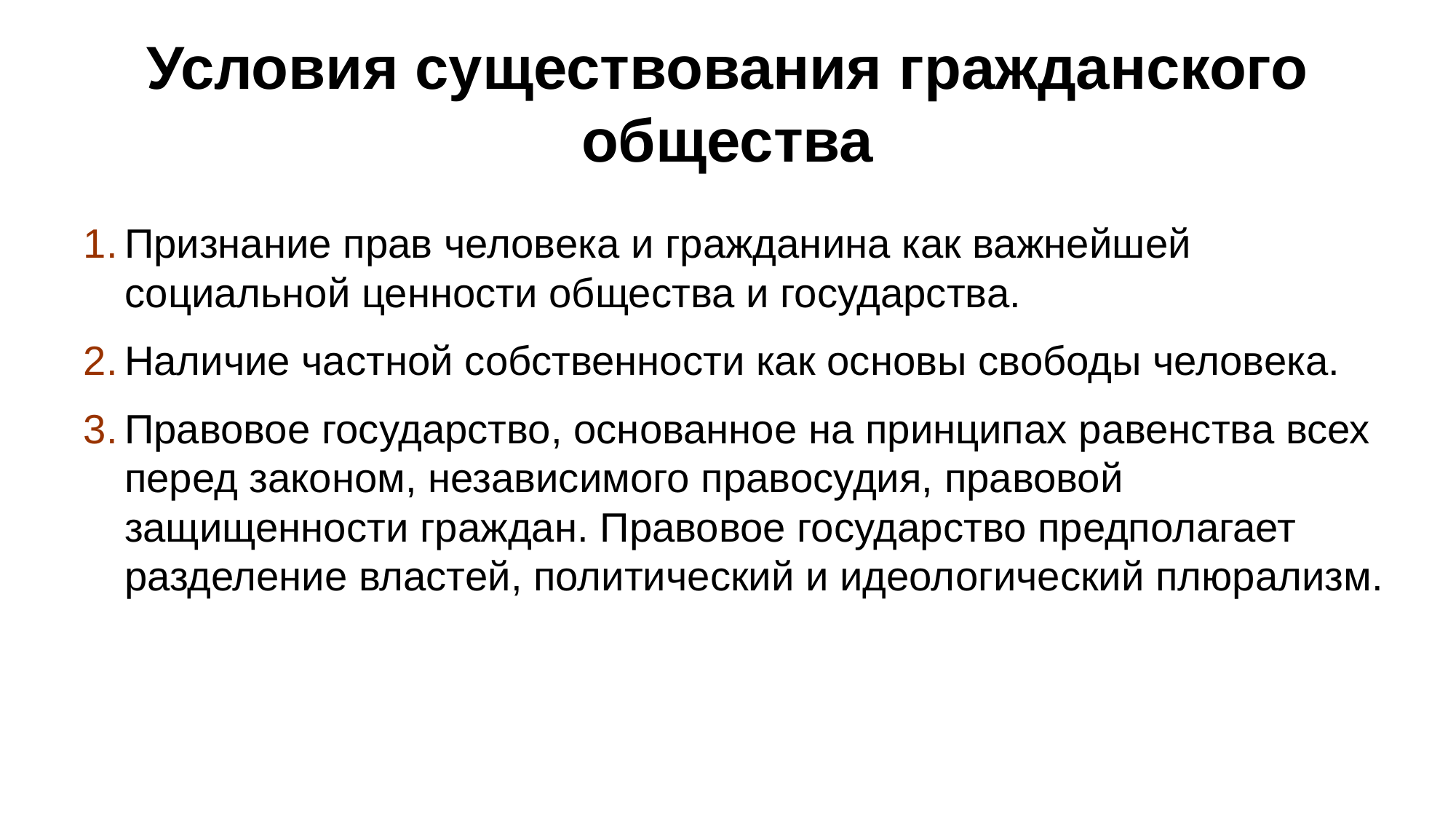

Условия существования гражданского общества
Признание прав человека и гражданина как важнейшей социальной ценности общества и государства.
Наличие частной собственности как основы свободы человека.
Правовое государство, основанное на принципах равенства всех перед законом, независимого правосудия, правовой защищенности граждан. Правовое государство предполагает разделение властей, политический и идеологический плюрализм.